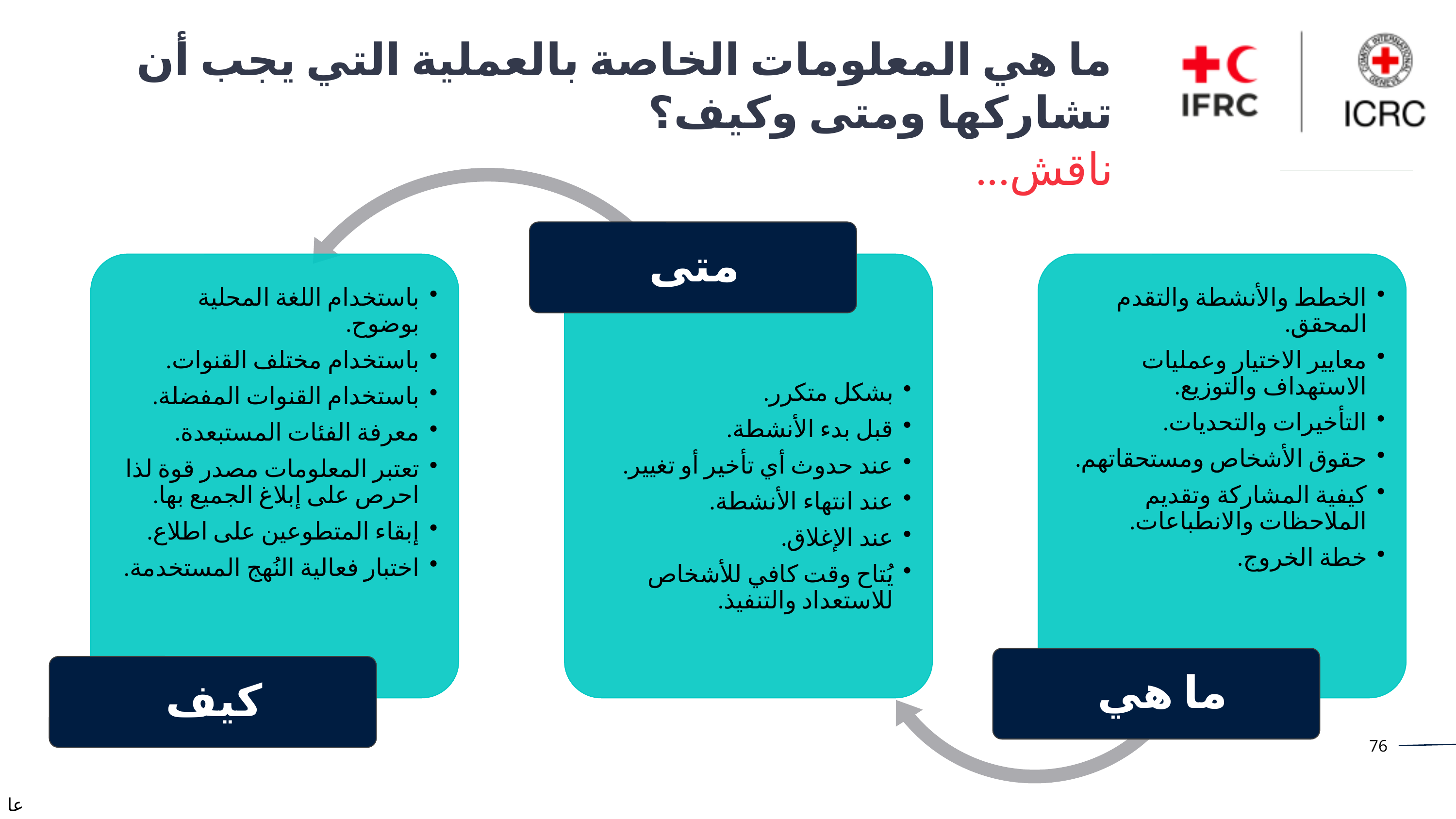

ما هي المعلومات الخاصة بالعملية التي يجب أن تشاركها ومتى وكيف؟
ناقش...
الخطط والأنشطة والتقدم المحقق.
معايير الاختيار وعمليات الاستهداف والتوزيع.
التأخيرات والتحديات.
حقوق الأشخاص ومستحقاتهم.
كيفية المشاركة وتقديم الملاحظات والانطباعات.
خطة الخروج.
ما هي
بشكل متكرر.
قبل بدء الأنشطة.
عند حدوث أي تأخير أو تغيير.
عند انتهاء الأنشطة.
عند الإغلاق.
يُتاح وقت كافي للأشخاص للاستعداد والتنفيذ.

متى
باستخدام اللغة المحلية بوضوح.
باستخدام مختلف القنوات.
باستخدام القنوات المفضلة.
معرفة الفئات المستبعدة.
تعتبر المعلومات مصدر قوة لذا احرص على إبلاغ الجميع بها.
إبقاء المتطوعين على اطلاع.
اختبار فعالية النُهج المستخدمة.
كيف
عام